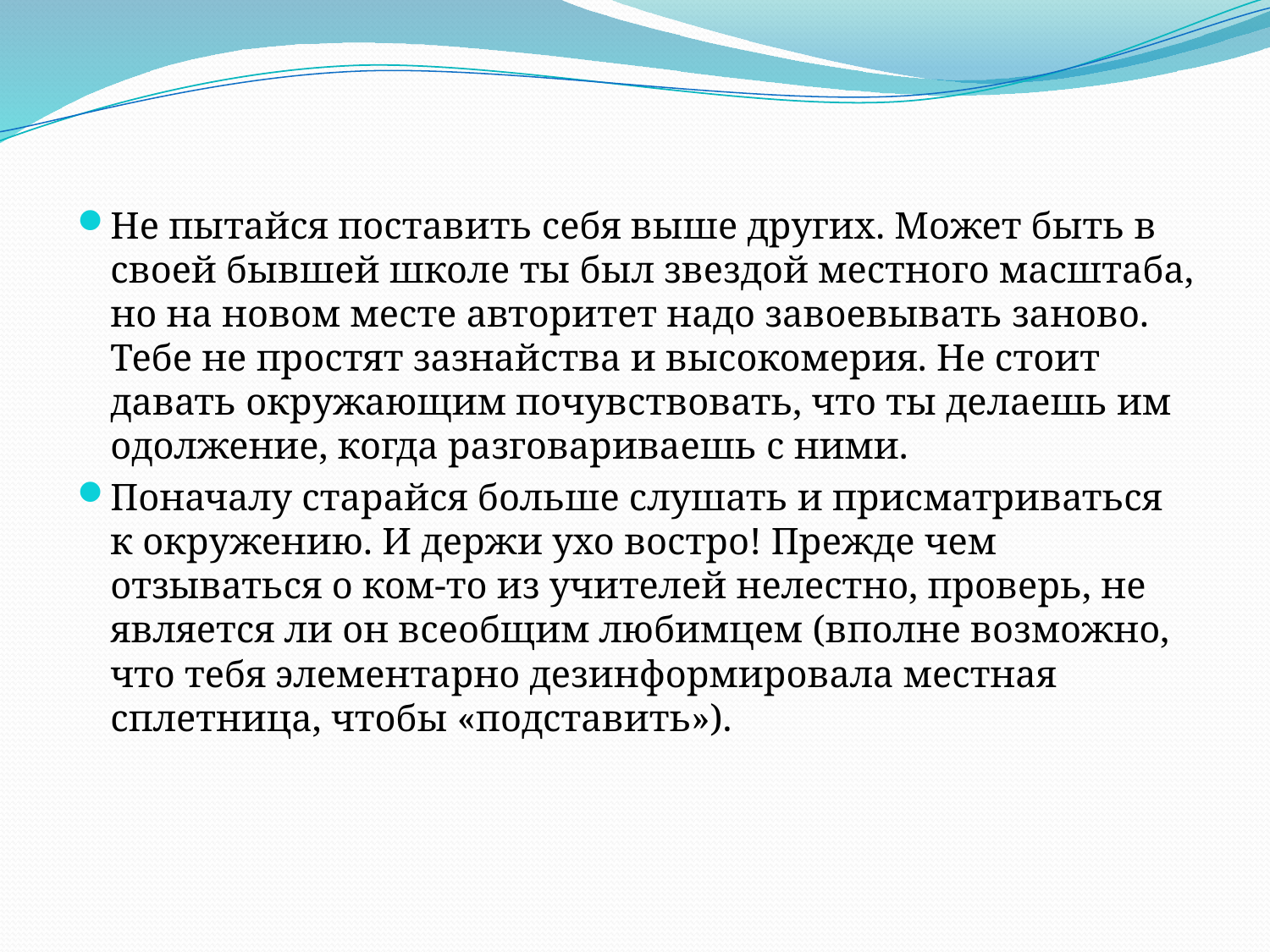

Не пытайся поставить себя выше других. Может быть в своей бывшей школе ты был звездой местного масштаба, но на новом месте авторитет надо завоевывать заново. Тебе не простят зазнайства и высокомерия. Не стоит давать окружающим почувствовать, что ты делаешь им одолжение, когда разговариваешь с ними.
Поначалу старайся больше слушать и присматриваться к окружению. И держи ухо востро! Прежде чем отзываться о ком-то из учителей нелестно, проверь, не является ли он всеобщим любимцем (вполне возможно, что тебя элементарно дезинформировала местная сплетница, чтобы «подставить»).